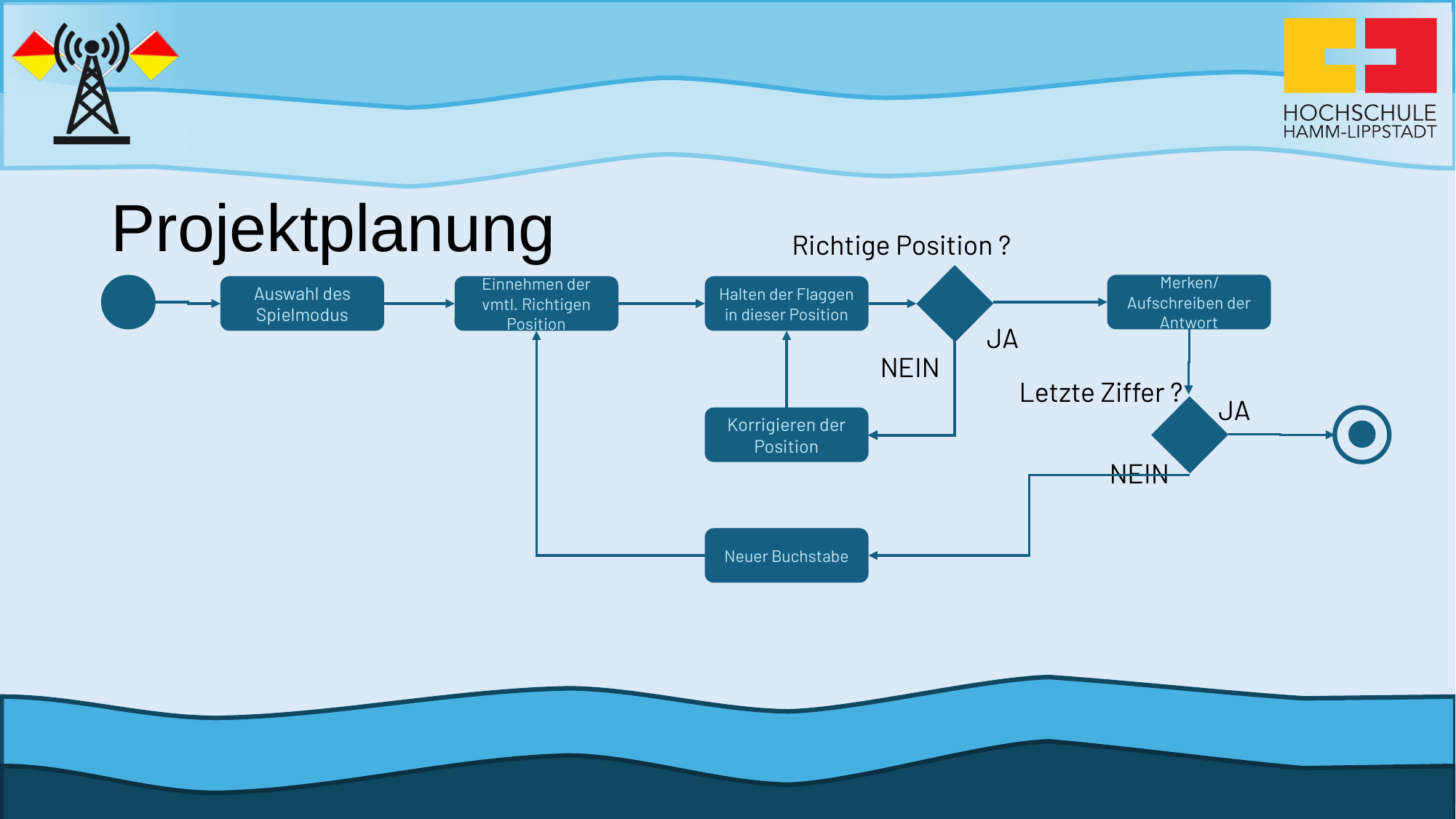

# Projektplanung
Richtige Position ?

Merken/Aufschreiben der Antwort
Einnehmen der vmtl. Richtigen Position
Auswahl des Spielmodus
Halten der Flaggen in dieser Position

JA
NEIN
Letzte Ziffer ?
JA
Korrigieren der Position

NEIN
Neuer Buchstabe